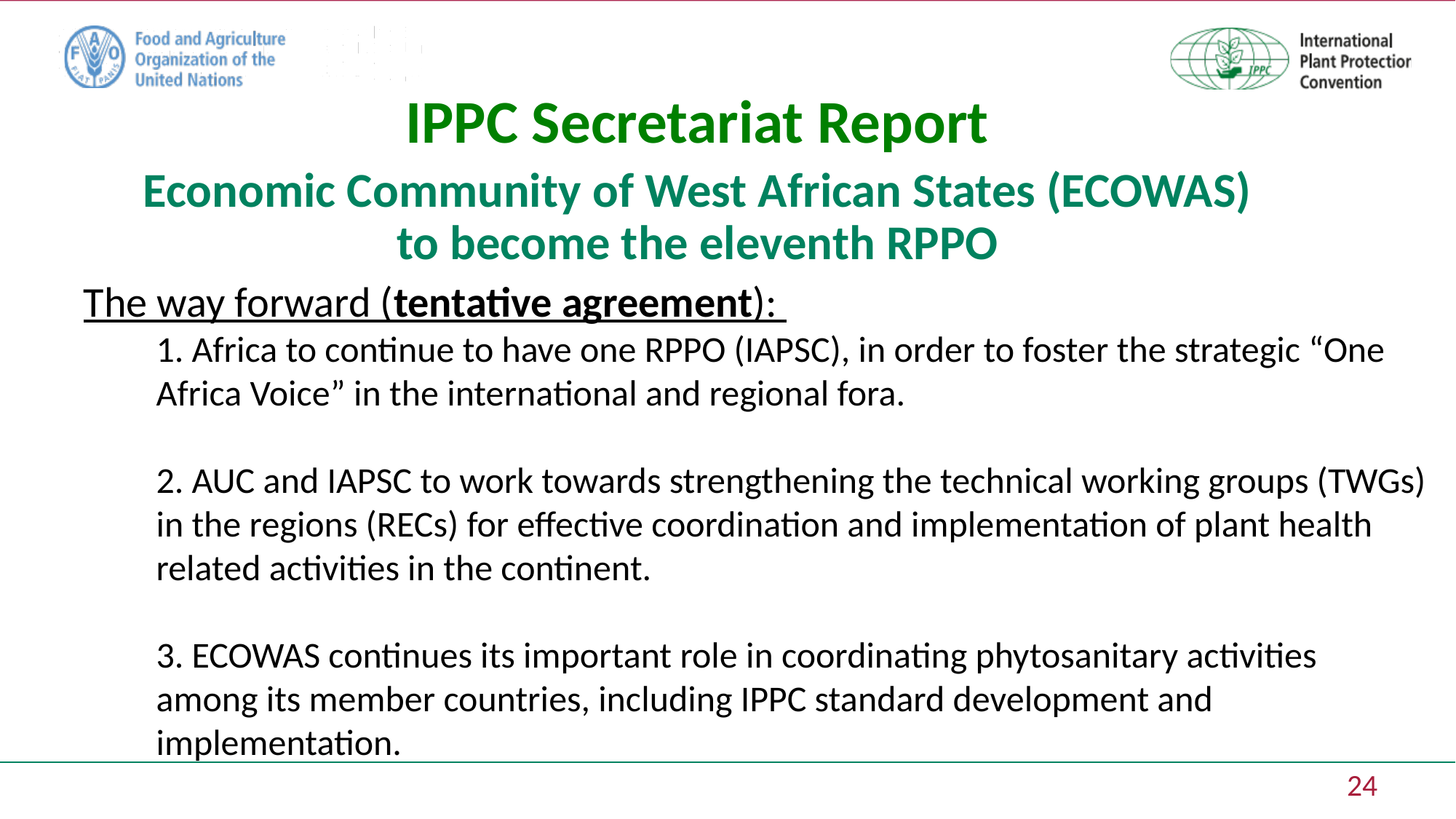

IPPC Secretariat Report
# Economic Community of West African States (ECOWAS) to become the eleventh RPPO

The way forward (tentative agreement):
1. Africa to continue to have one RPPO (IAPSC), in order to foster the strategic “One Africa Voice” in the international and regional fora.

2. AUC and IAPSC to work towards strengthening the technical working groups (TWGs) in the regions (RECs) for effective coordination and implementation of plant health related activities in the continent.

3. ECOWAS continues its important role in coordinating phytosanitary activities among its member countries, including IPPC standard development and implementation.